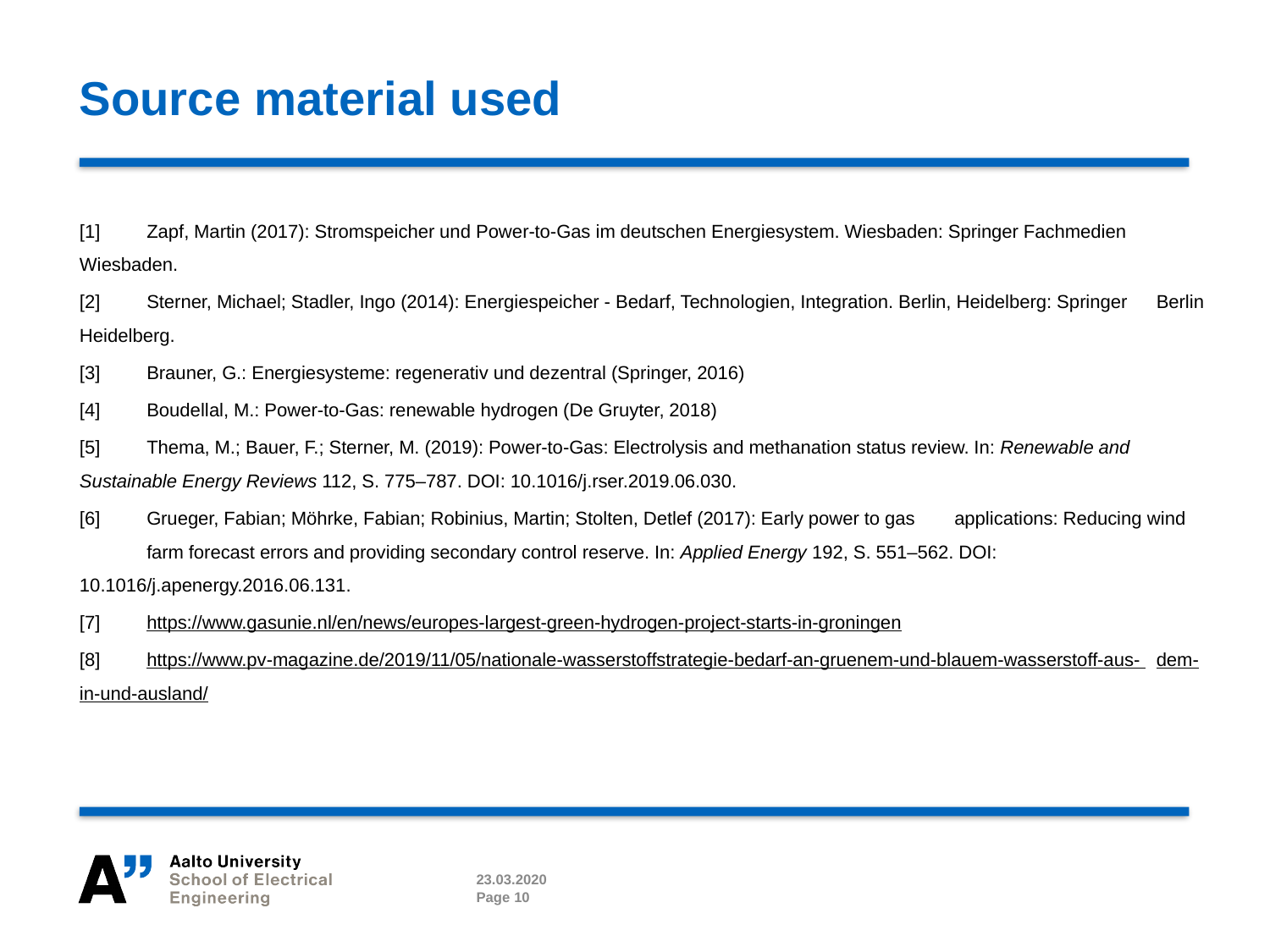

# Source material used
[1] 	Zapf, Martin (2017): Stromspeicher und Power-to-Gas im deutschen Energiesystem. Wiesbaden: Springer Fachmedien 	Wiesbaden.
[2]	Sterner, Michael; Stadler, Ingo (2014): Energiespeicher - Bedarf, Technologien, Integration. Berlin, Heidelberg: Springer 	Berlin Heidelberg.
[3]	Brauner, G.: Energiesysteme: regenerativ und dezentral (Springer, 2016)
[4]	Boudellal, M.: Power-to-Gas: renewable hydrogen (De Gruyter, 2018)
[5]	Thema, M.; Bauer, F.; Sterner, M. (2019): Power-to-Gas: Electrolysis and methanation status review. In: Renewable and 	Sustainable Energy Reviews 112, S. 775–787. DOI: 10.1016/j.rser.2019.06.030.
[6]	Grueger, Fabian; Möhrke, Fabian; Robinius, Martin; Stolten, Detlef (2017): Early power to gas 	applications: Reducing wind 	farm forecast errors and providing secondary control reserve. In: Applied Energy 192, S. 551–562. DOI: 	10.1016/j.apenergy.2016.06.131.
[7] 	https://www.gasunie.nl/en/news/europes-largest-green-hydrogen-project-starts-in-groningen
[8]	https://www.pv-magazine.de/2019/11/05/nationale-wasserstoffstrategie-bedarf-an-gruenem-und-blauem-wasserstoff-aus- 	dem-in-und-ausland/

23.03.2020
Page 10